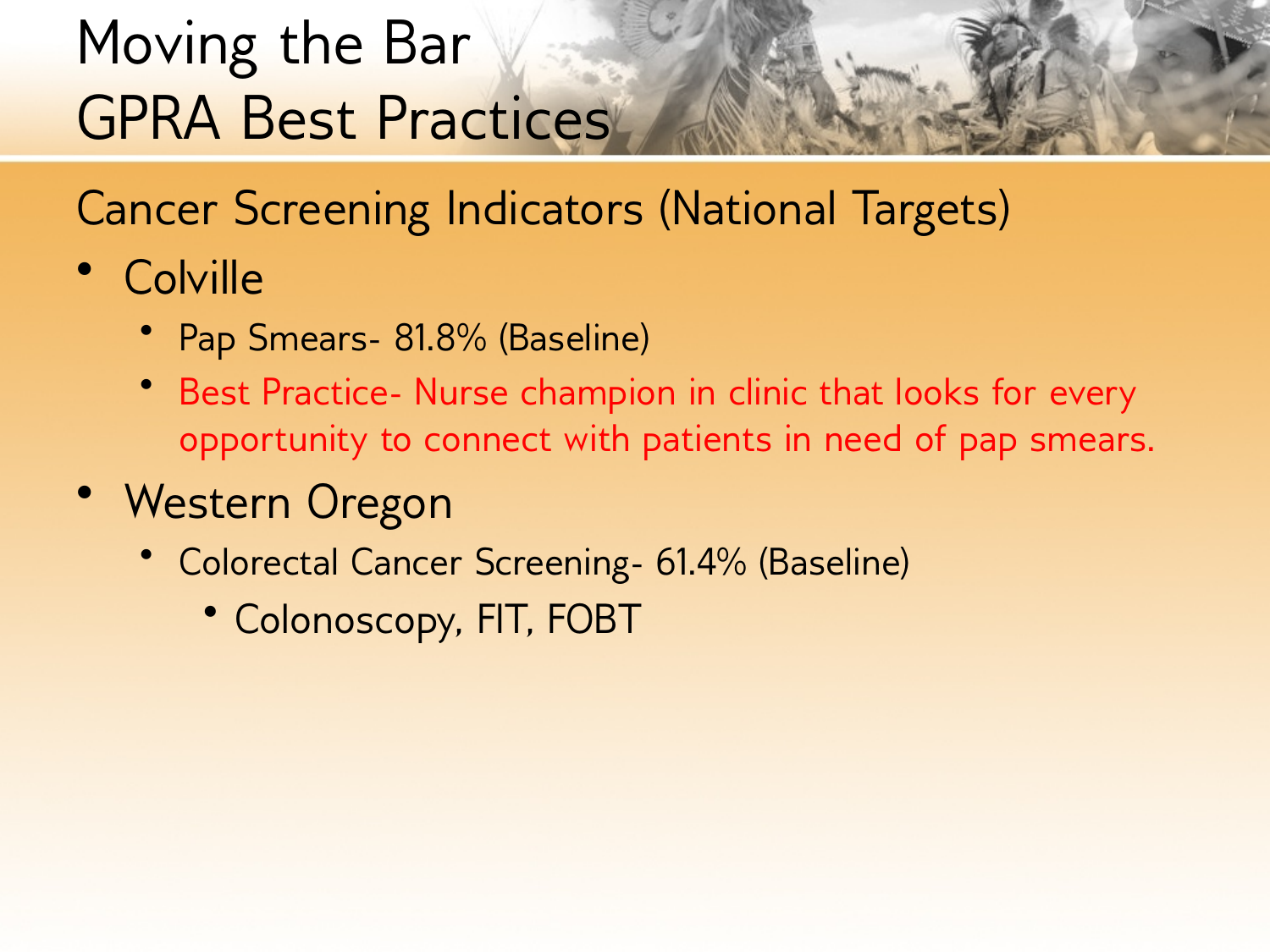

# Moving the Bar GPRA Best Practices
Cancer Screening Indicators (National Targets)
Colville
Pap Smears- 81.8% (Baseline)
Best Practice- Nurse champion in clinic that looks for every opportunity to connect with patients in need of pap smears.
Western Oregon
Colorectal Cancer Screening- 61.4% (Baseline)
Colonoscopy, FIT, FOBT